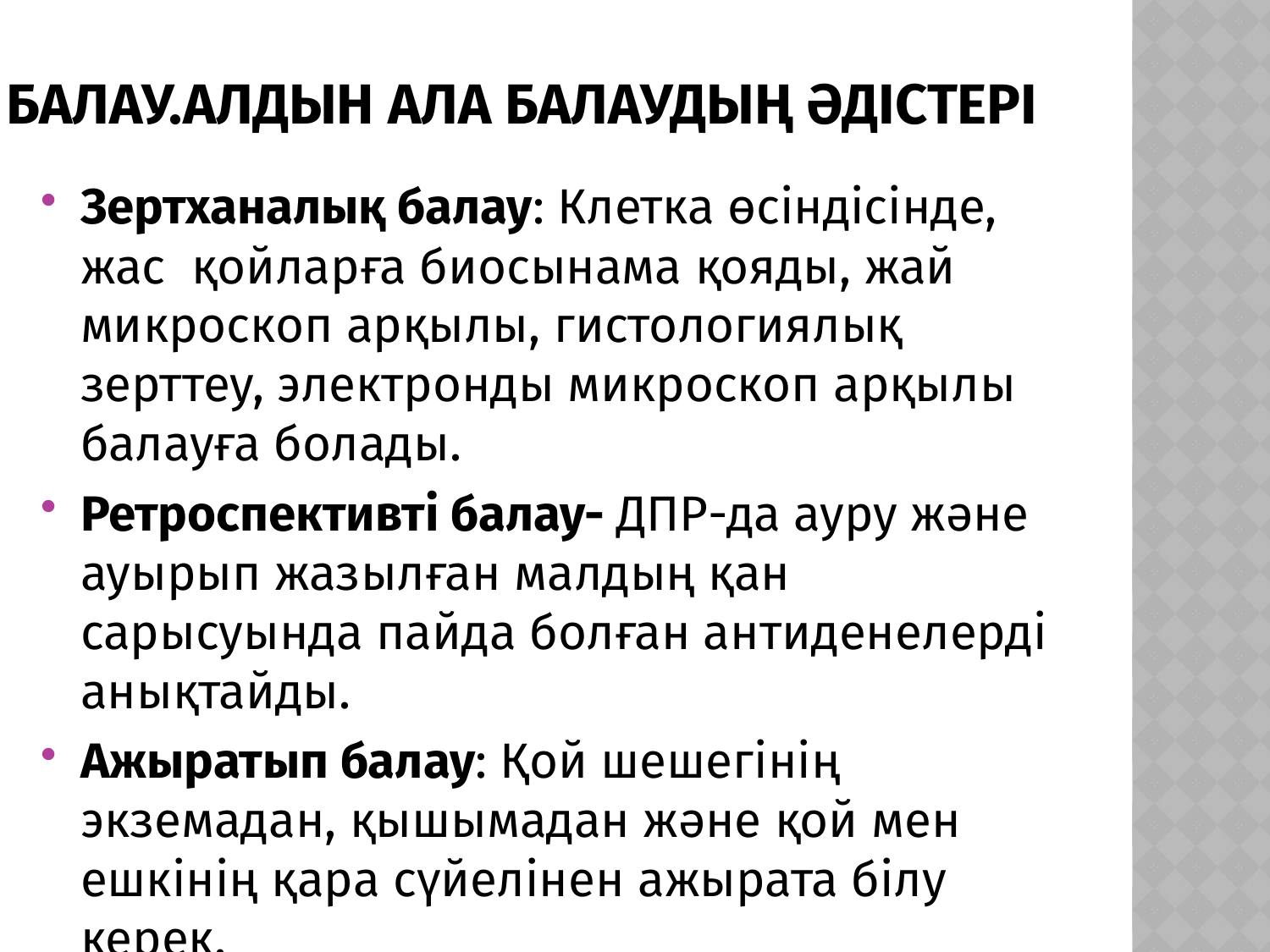

# Балау.Алдын ала балаудың әдістері
Зертханалық балау: Клетка өсіндісінде, жас  қойларға биосынама қояды, жай микроскоп арқылы, гистологиялық зерттеу, электронды микроскоп арқылы балауға болады.
Ретроспективті балау- ДПР-да ауру және ауырып жазылған малдың қан сарысуында пайда болған антиденелерді анықтайды.
Ажыратып балау: Қой шешегінің экземадан, қышымадан және қой мен ешкінің қара сүйелінен ажырата білу керек.